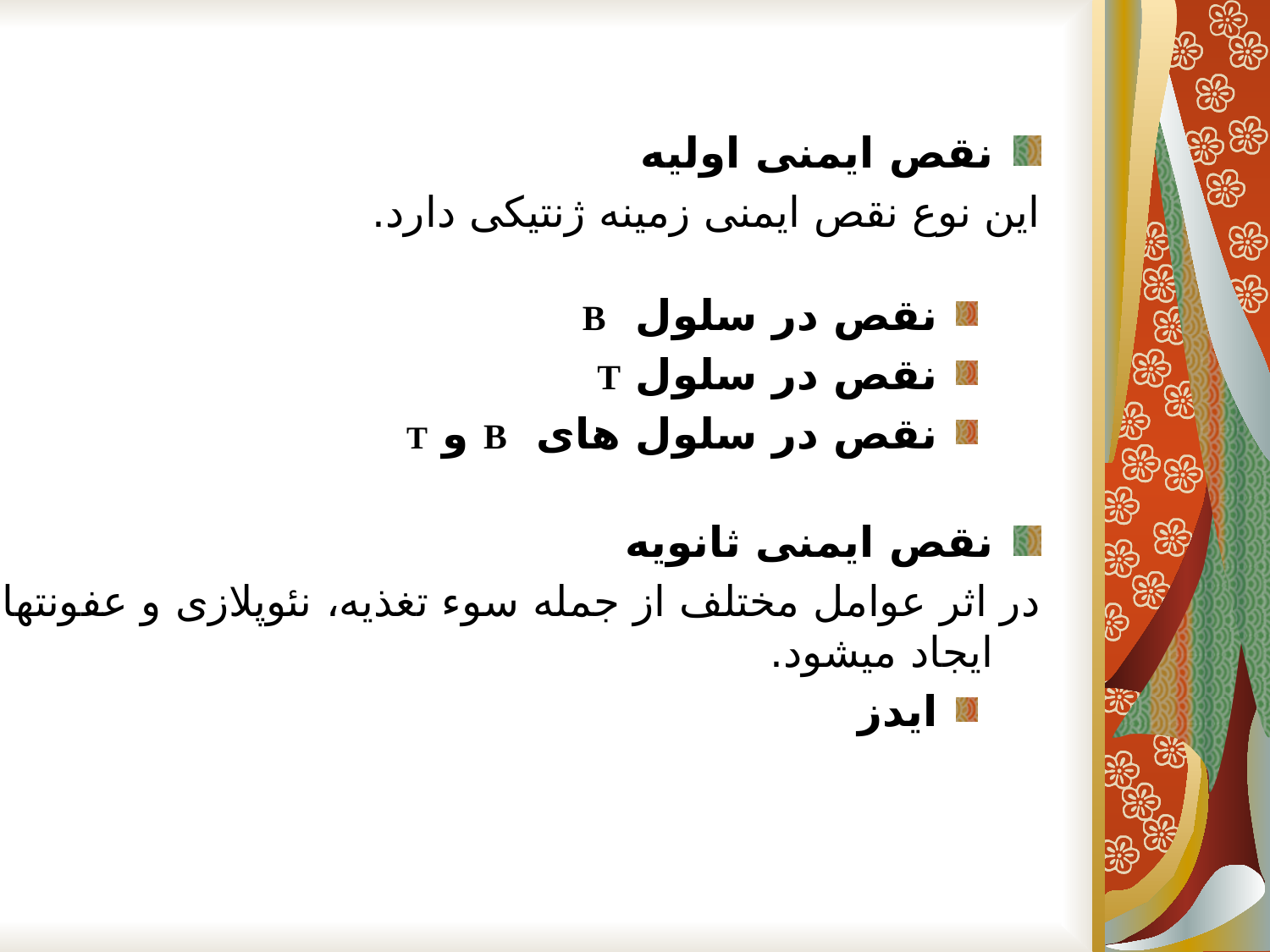

نقص ایمنی اولیه
این نوع نقص ایمنی زمینه ژنتیکی دارد.

نقص در سلول  B
نقص در سلول T
نقص در سلول های  B و T

نقص ایمنی ثانویه
در اثر عوامل مختلف از جمله سوء تغذیه، نئوپلازی و عفونتها ایجاد میشود.
ایدز